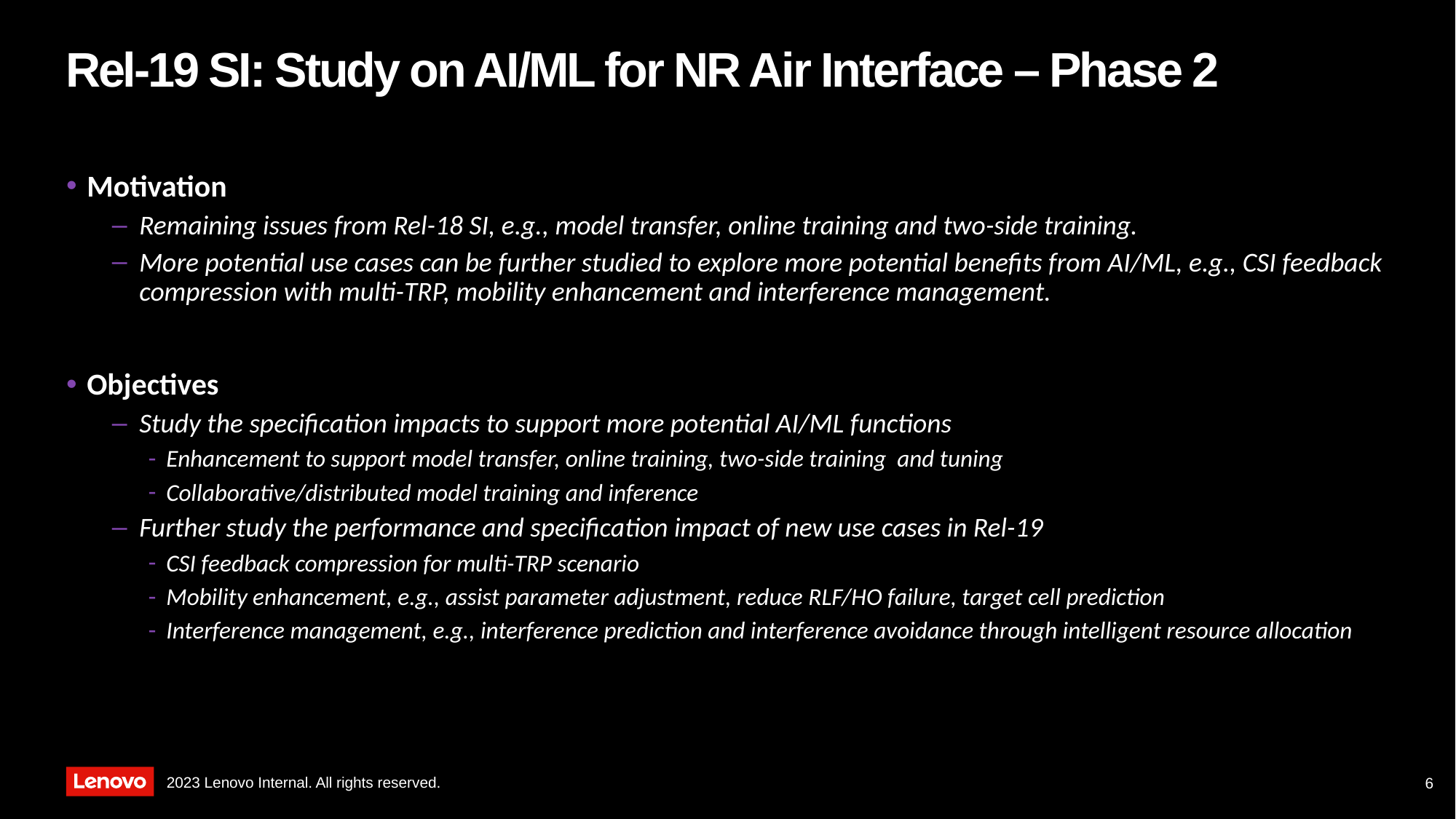

# Rel-19 SI: Study on AI/ML for NR Air Interface – Phase 2
Motivation
Remaining issues from Rel-18 SI, e.g., model transfer, online training and two-side training.
More potential use cases can be further studied to explore more potential benefits from AI/ML, e.g., CSI feedback compression with multi-TRP, mobility enhancement and interference management.

Objectives
Study the specification impacts to support more potential AI/ML functions
Enhancement to support model transfer, online training, two-side training  and tuning
Collaborative/distributed model training and inference
Further study the performance and specification impact of new use cases in Rel-19
CSI feedback compression for multi-TRP scenario
Mobility enhancement, e.g., assist parameter adjustment, reduce RLF/HO failure, target cell prediction
Interference management, e.g., interference prediction and interference avoidance through intelligent resource allocation

6